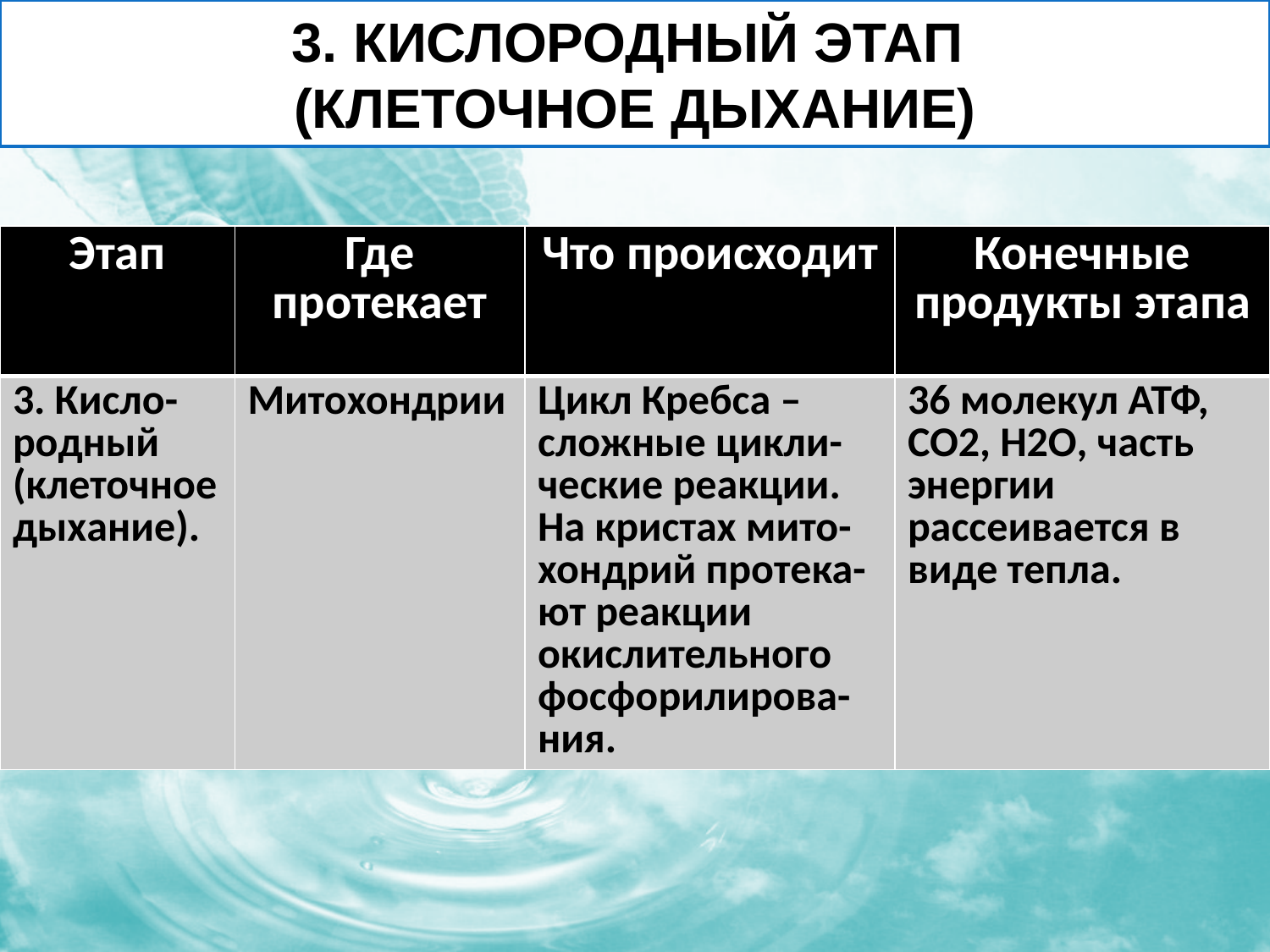

# 3. Кислородный этап (клеточное дыхание)
| Этап | Где протекает | Что происходит | Конечные продукты этапа |
| --- | --- | --- | --- |
| 3. Кисло-родный (клеточное дыхание). | Митохондрии | Цикл Кребса – сложные цикли-ческие реакции. На кристах мито-хондрий протека-ют реакции окислительного фосфорилирова-ния. | 36 молекул АТФ, CO2, H2O, часть энергии рассеивается в виде тепла. |